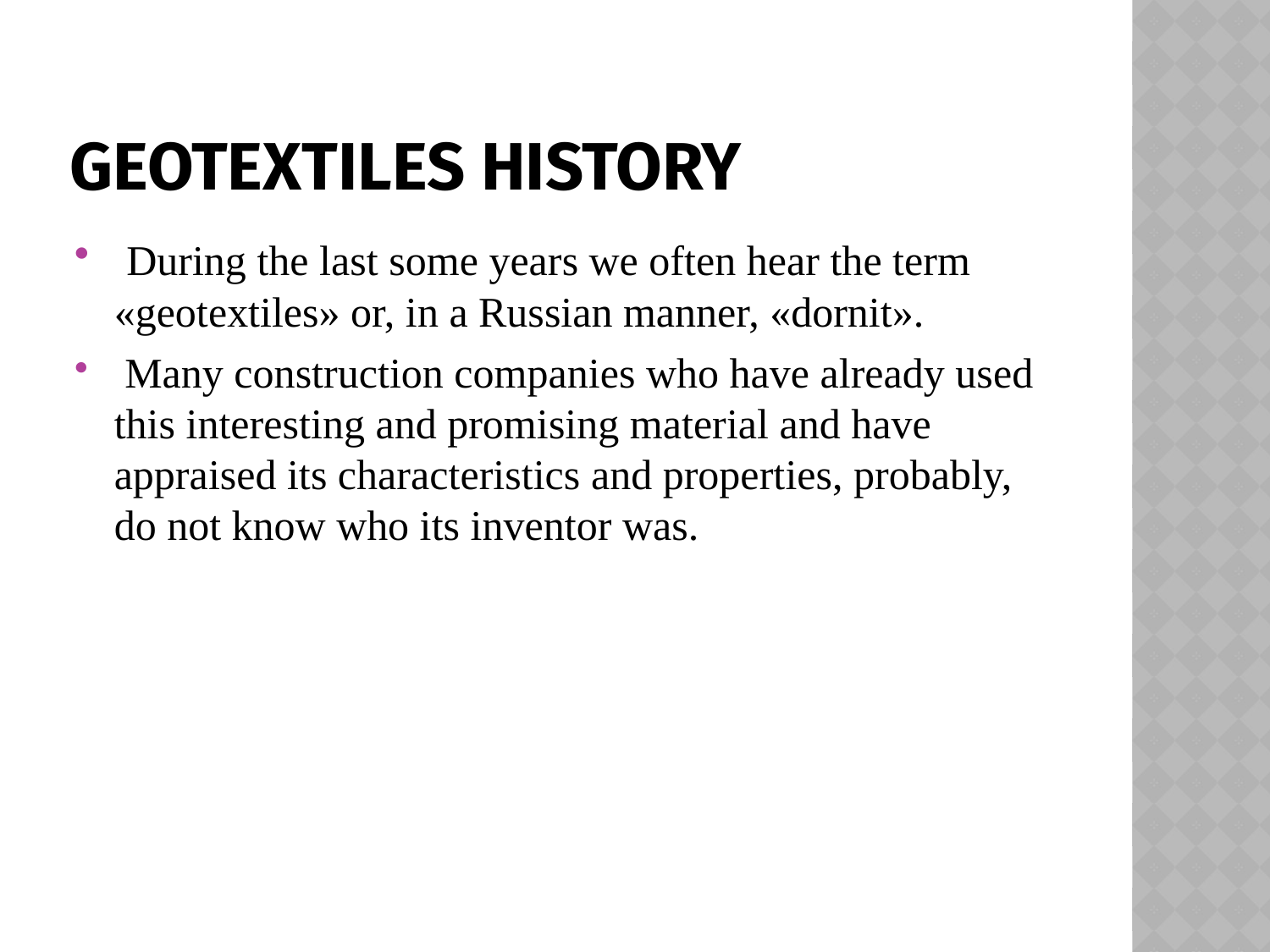

# Geotextiles History
 During the last some years we often hear the term «geotextiles» or, in a Russian manner, «dornit».
 Many construction companies who have already used this interesting and promising material and have appraised its characteristics and properties, probably, do not know who its inventor was.